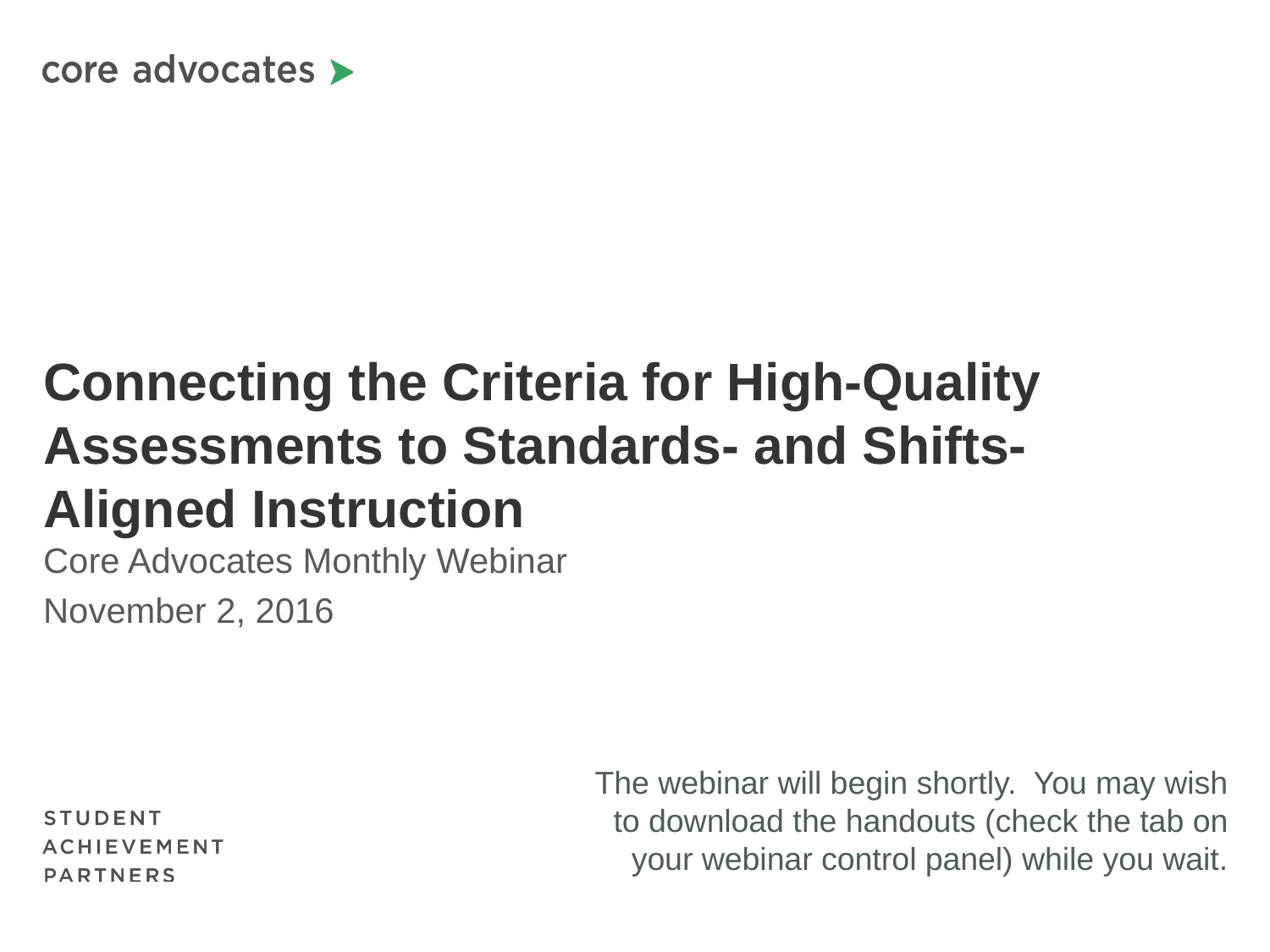

# Connecting the Criteria for High-Quality Assessments to Standards- and Shifts- Aligned Instruction

Core Advocates Monthly Webinar
November 2, 2016

The webinar will begin shortly.  You may wish to download the handouts (check the tab on your webinar control panel) while you wait.